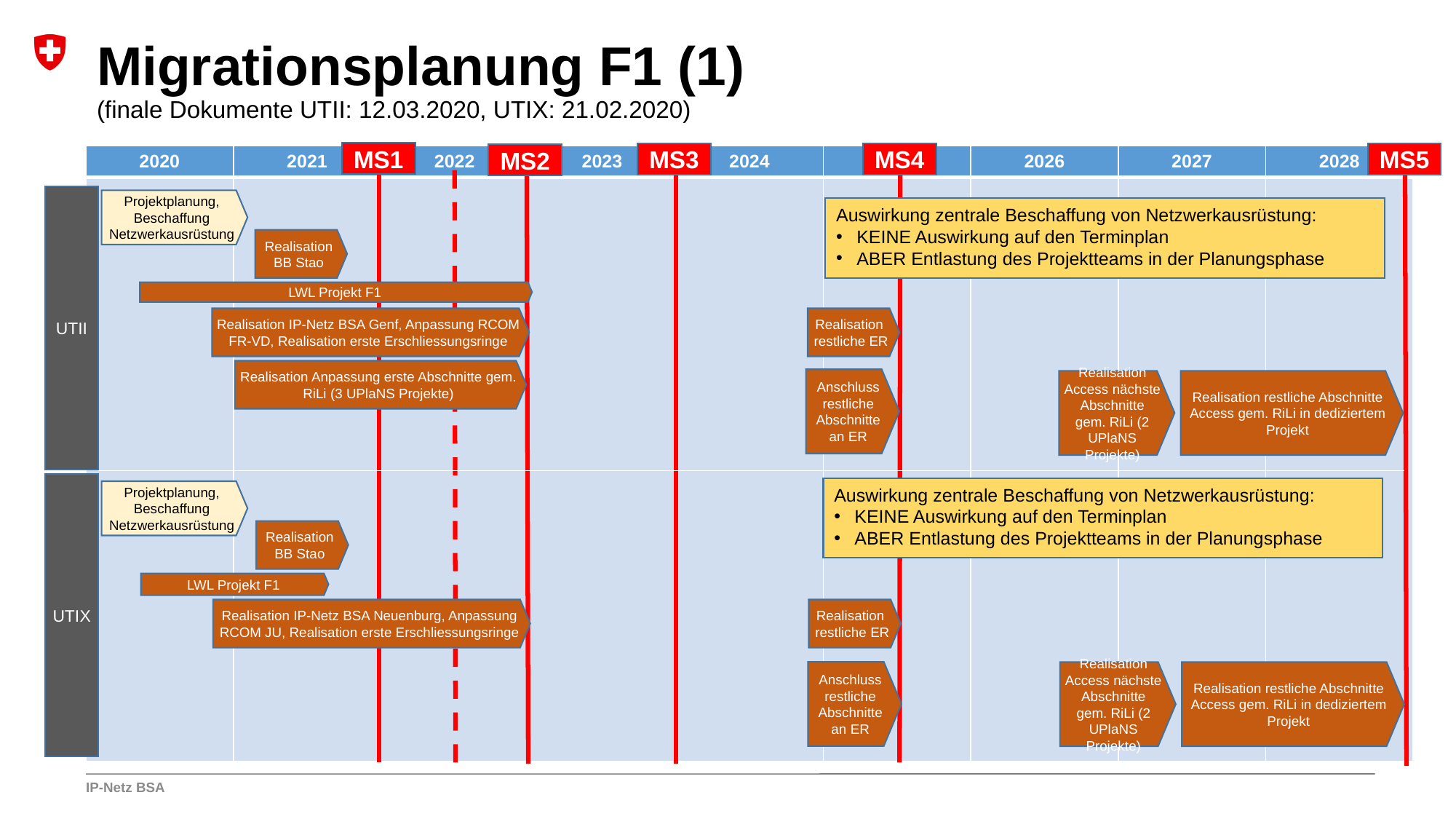

# Migrationsplanung F1 (1) (finale Dokumente UTII: 12.03.2020, UTIX: 21.02.2020)
MS1
MS4
MS3
MS5
MS2
| 2020 | 2021 | 2022 | 2023 | 2024 | 2025 | 2026 | 2027 | 2028 |
| --- | --- | --- | --- | --- | --- | --- | --- | --- |
|  |  |  |  |  |  |  |  |  |
UTII
Projektplanung, Beschaffung Netzwerkausrüstung
Auswirkung zentrale Beschaffung von Netzwerkausrüstung:
KEINE Auswirkung auf den Terminplan
ABER Entlastung des Projektteams in der Planungsphase
Realisation BB Stao
LWL Projekt F1
Realisation IP-Netz BSA Genf, Anpassung RCOM FR-VD, Realisation erste Erschliessungsringe
Realisation  restliche ER
Realisation Anpassung erste Abschnitte gem. RiLi (3 UPlaNS Projekte)
Anschluss restliche Abschnitte an ER
Realisation Access nächste Abschnitte gem. RiLi (2 UPlaNS Projekte)
Realisation restliche Abschnitte Access gem. RiLi in dediziertem Projekt
UTIX
Auswirkung zentrale Beschaffung von Netzwerkausrüstung:
KEINE Auswirkung auf den Terminplan
ABER Entlastung des Projektteams in der Planungsphase
Projektplanung, Beschaffung Netzwerkausrüstung
Realisation BB Stao
LWL Projekt F1
Realisation IP-Netz BSA Neuenburg, Anpassung RCOM JU, Realisation erste Erschliessungsringe
Realisation  restliche ER
Anschluss restliche Abschnitte an ER
Realisation Access nächste Abschnitte gem. RiLi (2 UPlaNS Projekte)
Realisation restliche Abschnitte Access gem. RiLi in dediziertem Projekt
IP-Netz BSA